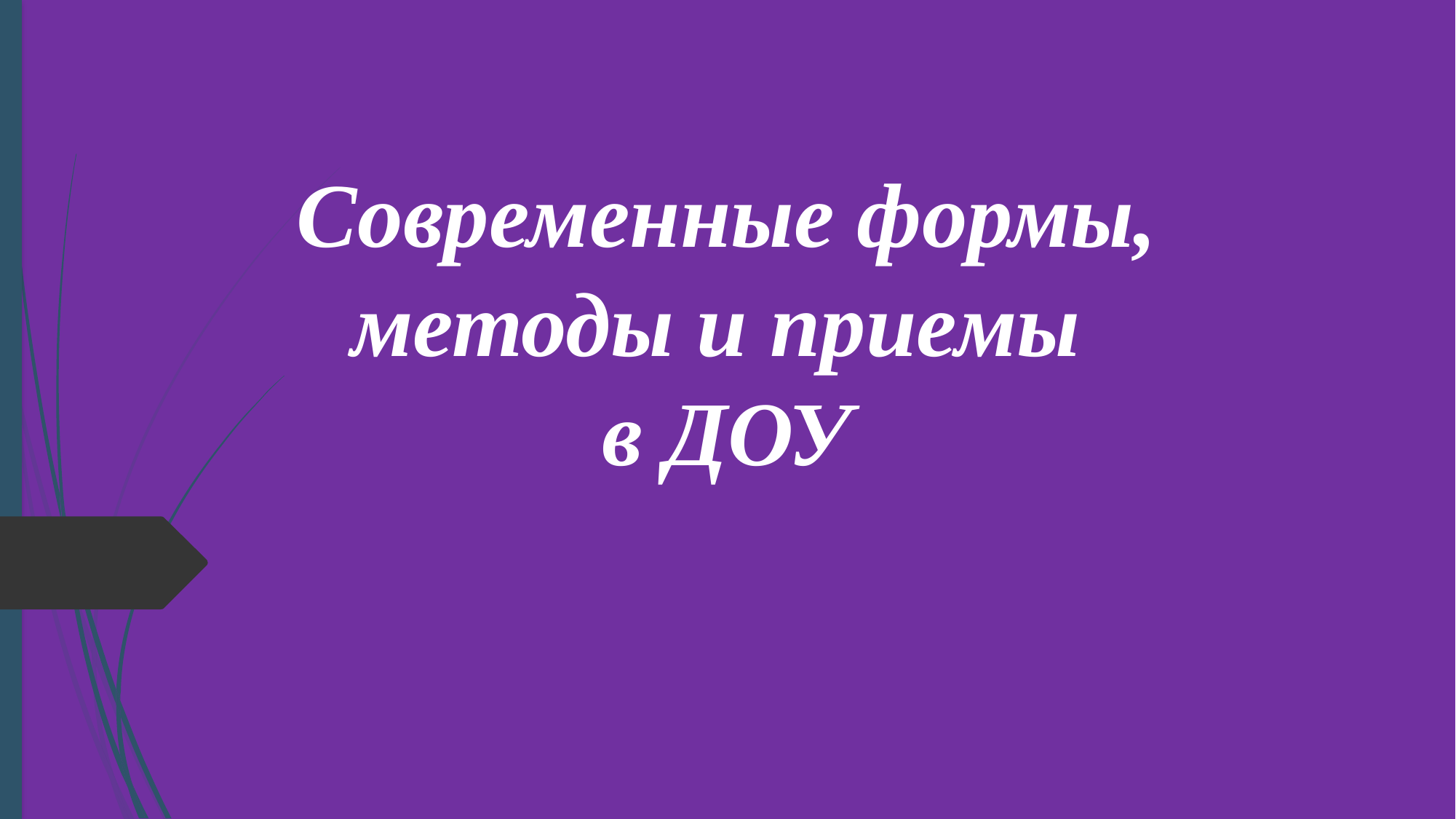

# Современные формы, методы и приемы в ДОУ